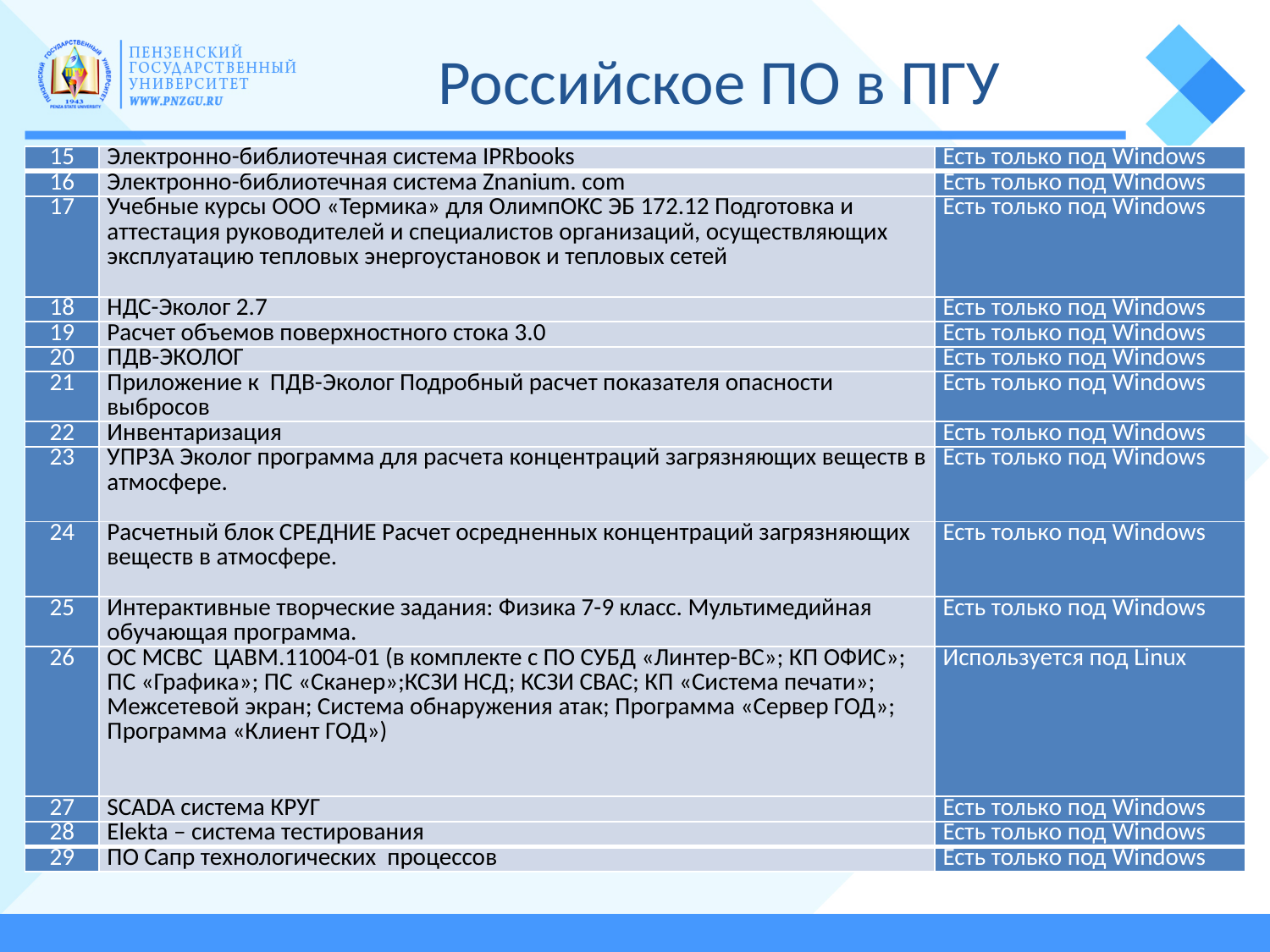

# Российское ПО в ПГУ
| 15 | Электронно-библиотечная система IPRbooks | Есть только под Windows |
| --- | --- | --- |
| 16 | Электронно-библиотечная система Znanium. com | Есть только под Windows |
| 17 | Учебные курсы ООО «Термика» для ОлимпОКС ЭБ 172.12 Подготовка и аттестация руководителей и специалистов организаций, осуществляющих эксплуатацию тепловых энергоустановок и тепловых сетей | Есть только под Windows |
| 18 | НДС-Эколог 2.7 | Есть только под Windows |
| 19 | Расчет объемов поверхностного стока 3.0 | Есть только под Windows |
| 20 | ПДВ-ЭКОЛОГ | Есть только под Windows |
| 21 | Приложение к ПДВ-Эколог Подробный расчет показателя опасности выбросов | Есть только под Windows |
| 22 | Инвентаризация | Есть только под Windows |
| 23 | УПРЗА Эколог программа для расчета концентраций загрязняющих веществ в атмосфере. | Есть только под Windows |
| 24 | Расчетный блок СРЕДНИЕ Расчет осредненных концентраций загрязняющих веществ в атмосфере. | Есть только под Windows |
| 25 | Интерактивные творческие задания: Физика 7-9 класс. Мультимедийная обучающая программа. | Есть только под Windows |
| 26 | ОС МСВС ЦАВМ.11004-01 (в комплекте с ПО СУБД «Линтер-ВС»; КП ОФИС»; ПС «Графика»; ПС «Сканер»;КСЗИ НСД; КСЗИ СВАС; КП «Система печати»; Межсетевой экран; Система обнаружения атак; Программа «Сервер ГОД»; Программа «Клиент ГОД») | Используется под Linux |
| 27 | SCADA система КРУГ | Есть только под Windows |
| 28 | Elekta – система тестирования | Есть только под Windows |
| 29 | ПО Сапр технологических процессов | Есть только под Windows |